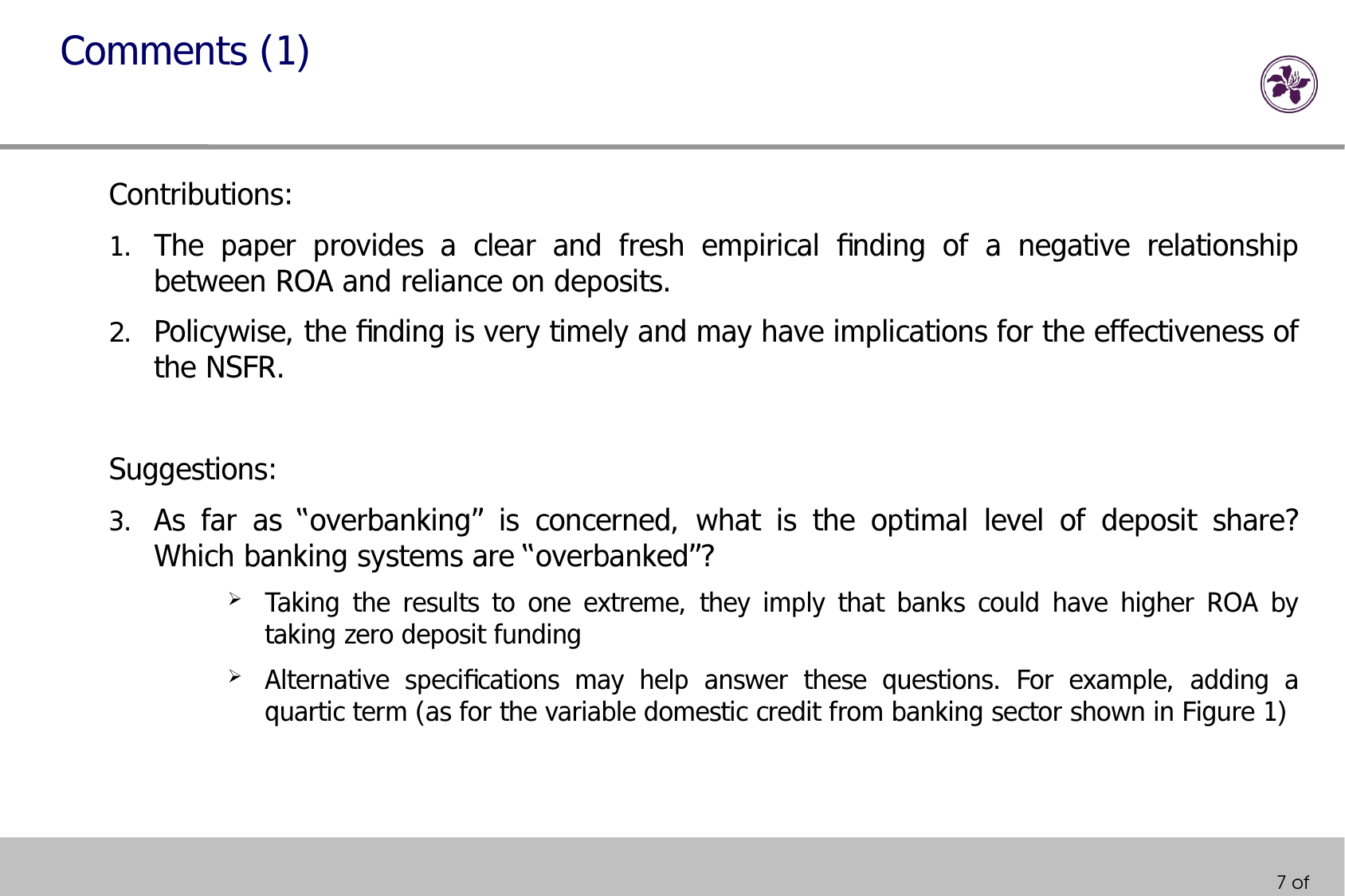

Comments (1)
Contributions:
The paper provides a clear and fresh empirical finding of a negative relationship between ROA and reliance on deposits.
Policywise, the finding is very timely and may have implications for the effectiveness of the NSFR.

Suggestions:
As far as “overbanking” is concerned, what is the optimal level of deposit share? Which banking systems are “overbanked”?
Taking the results to one extreme, they imply that banks could have higher ROA by taking zero deposit funding
Alternative specifications may help answer these questions. For example, adding a quartic term (as for the variable domestic credit from banking sector shown in Figure 1)